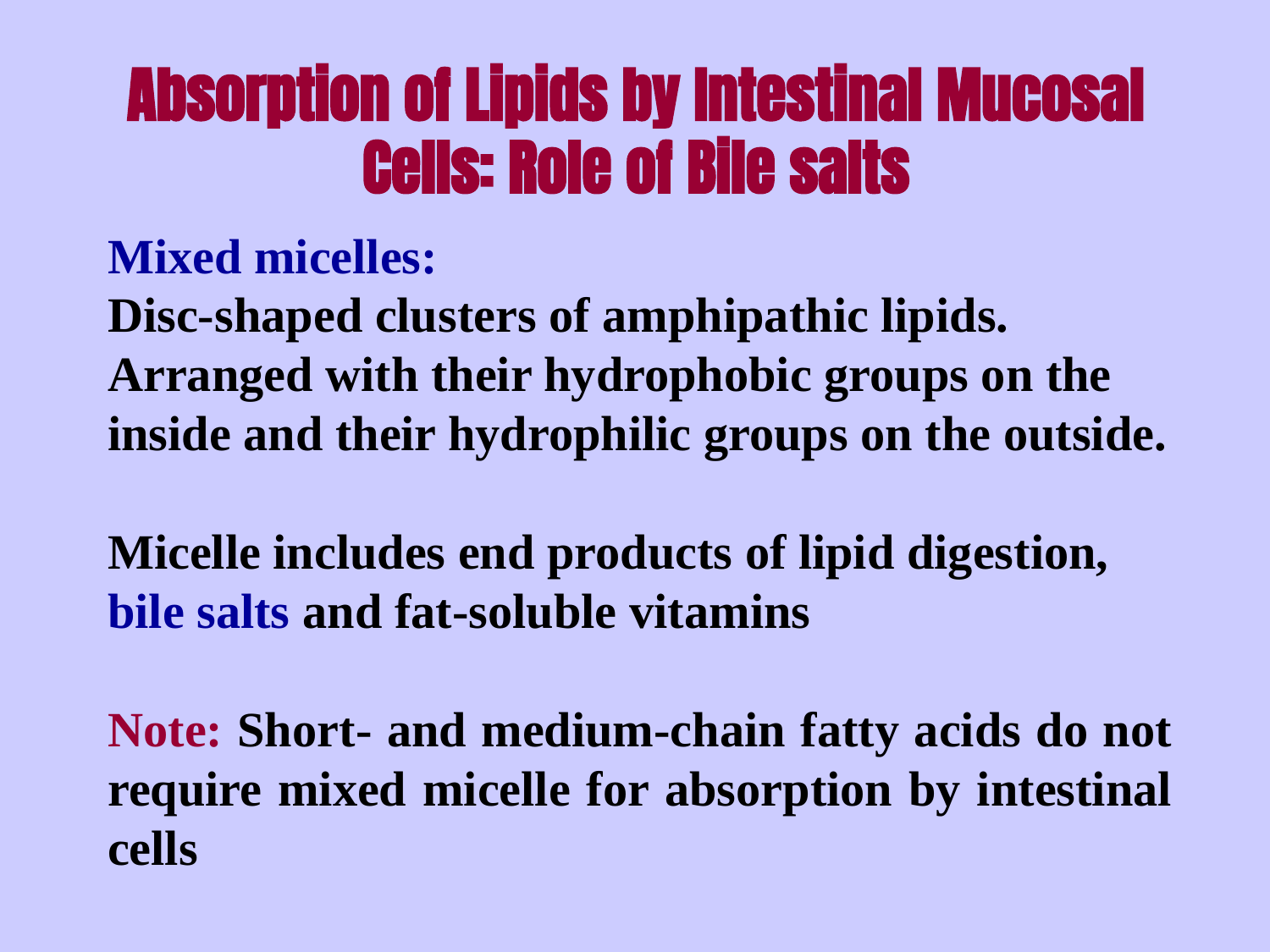

# Absorption of Lipids by Intestinal Mucosal Cells: Role of Bile salts
Mixed micelles:
Disc-shaped clusters of amphipathic lipids.
Arranged with their hydrophobic groups on the inside and their hydrophilic groups on the outside.

Micelle includes end products of lipid digestion, bile salts and fat-soluble vitamins

Note: Short- and medium-chain fatty acids do not require mixed micelle for absorption by intestinal cells